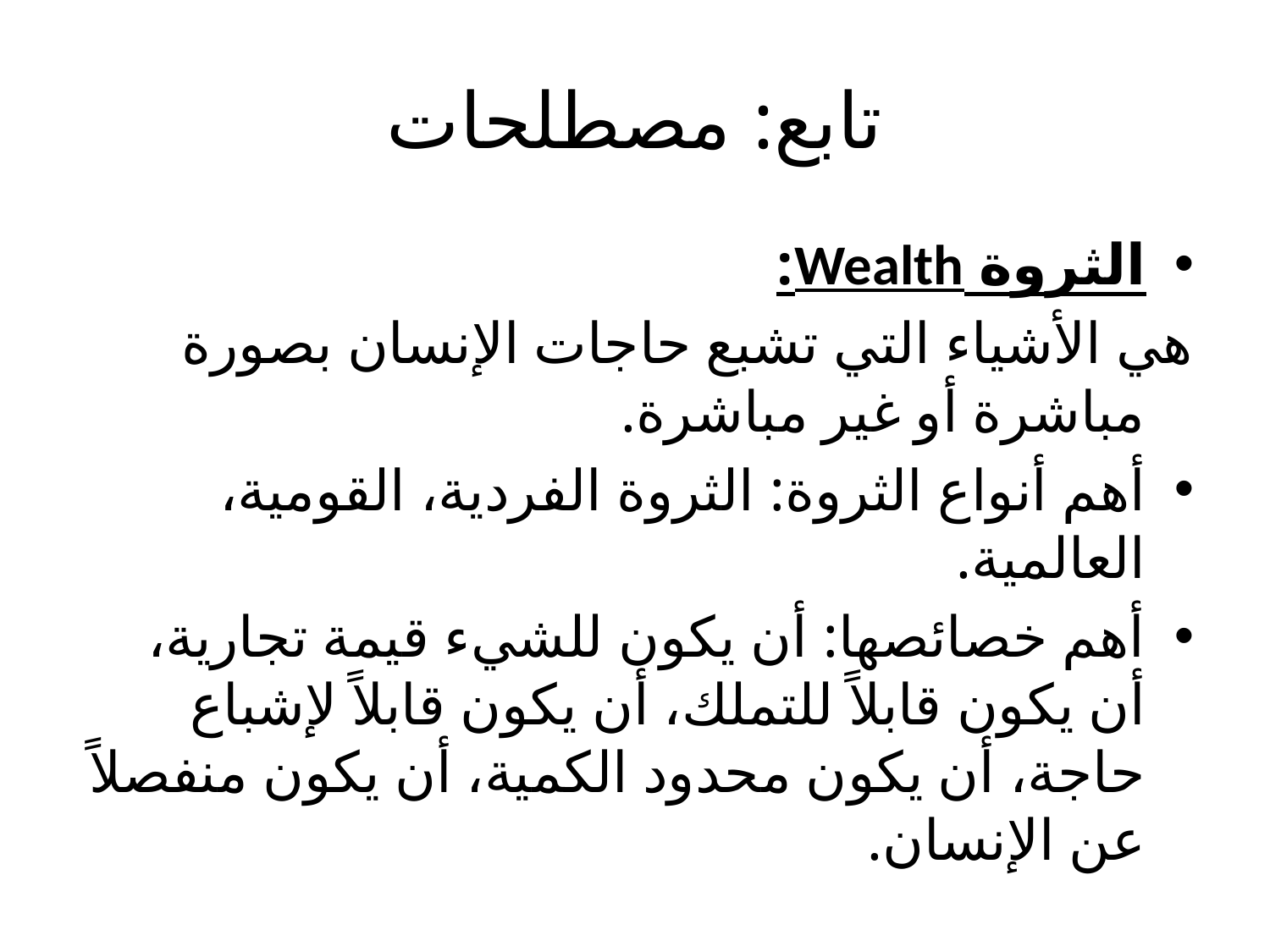

# تابع: مصطلحات
الثروة Wealth:
	هي الأشياء التي تشبع حاجات الإنسان بصورة مباشرة أو غير مباشرة.
أهم أنواع الثروة: الثروة الفردية، القومية، العالمية.
أهم خصائصها: أن يكون للشيء قيمة تجارية، أن يكون قابلاً للتملك، أن يكون قابلاً لإشباع حاجة، أن يكون محدود الكمية، أن يكون منفصلاً عن الإنسان.